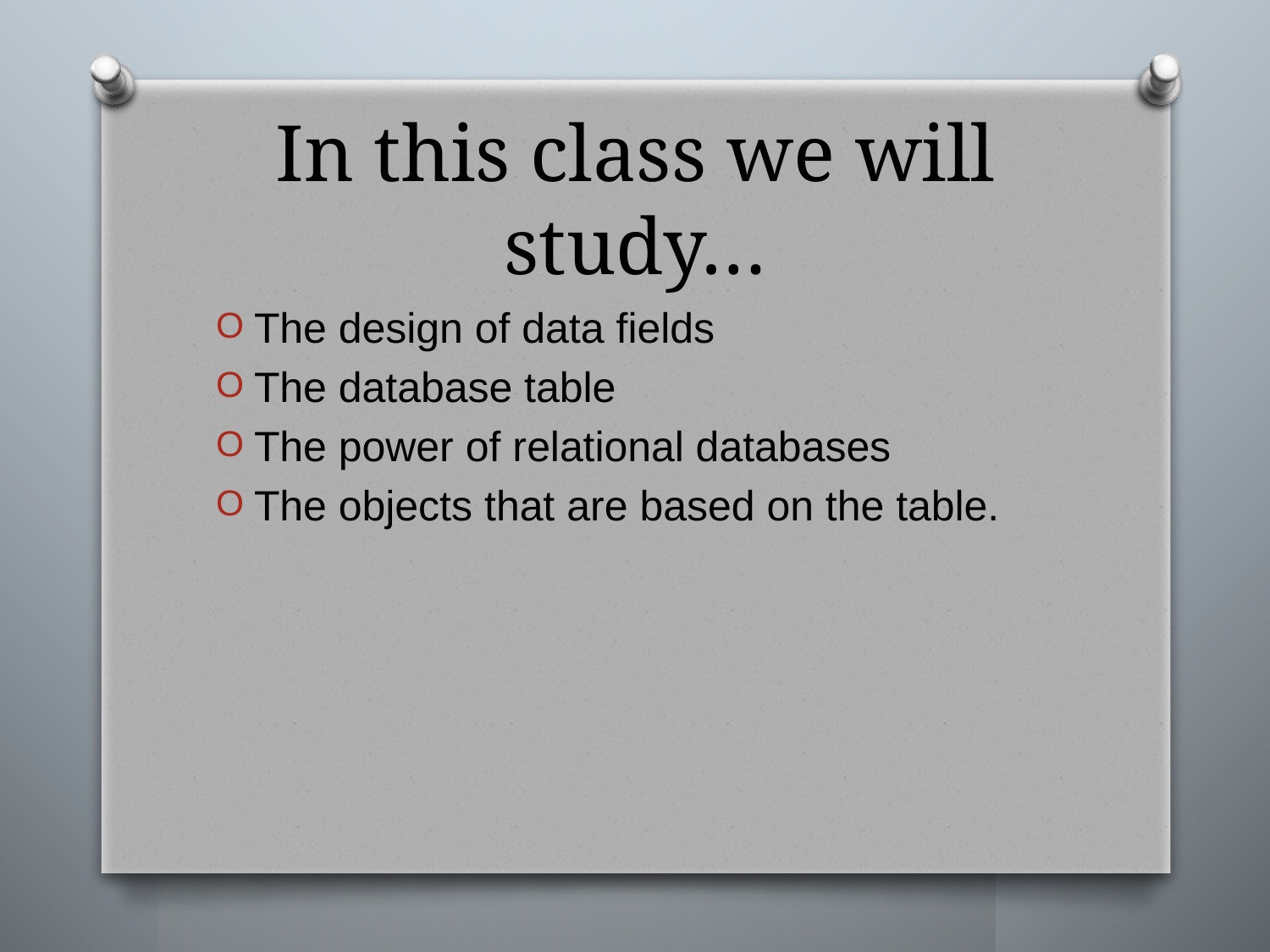

# In this class we will study…
The design of data fields
The database table
The power of relational databases
The objects that are based on the table.